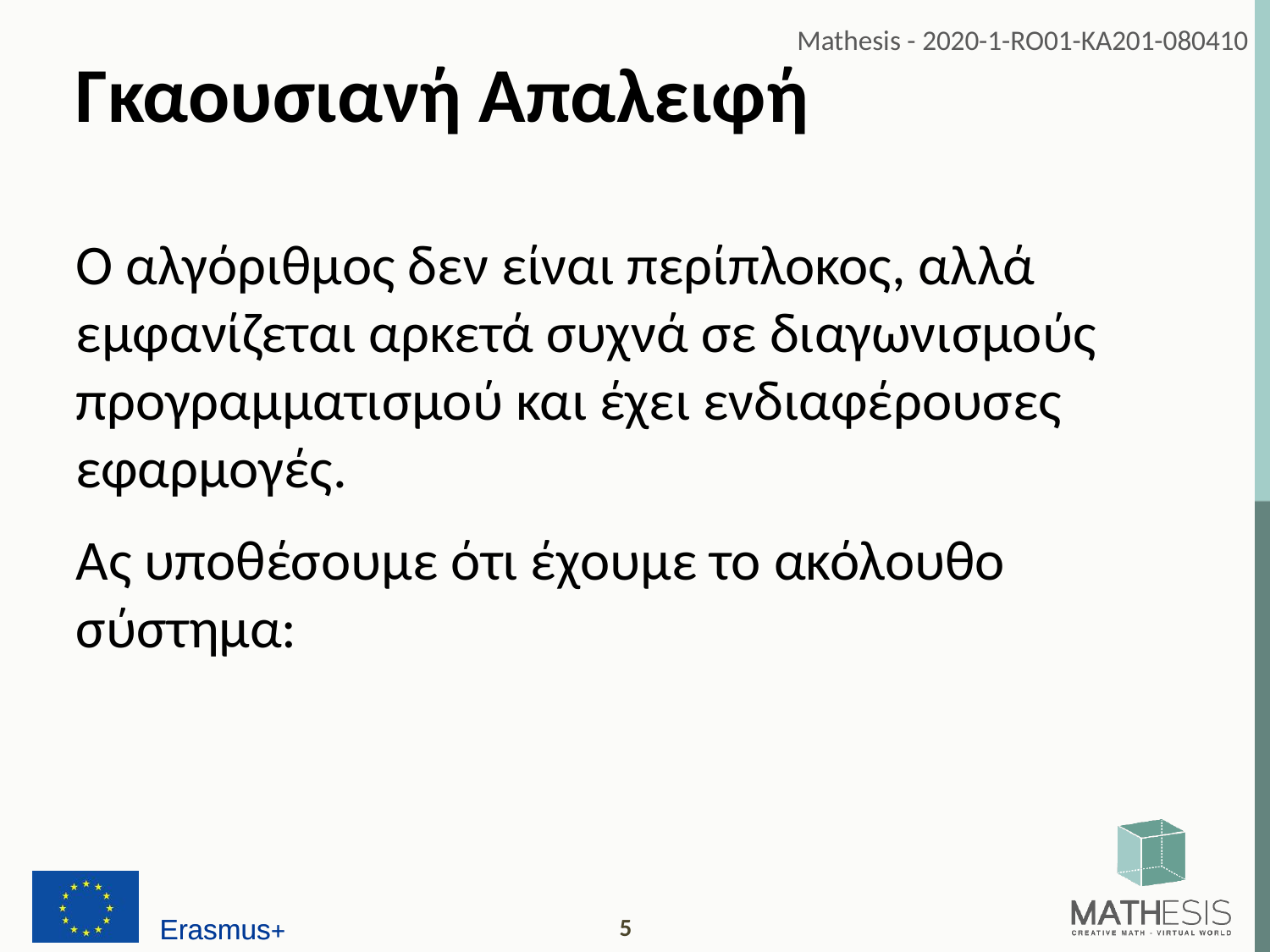

# Γκαουσιανή Απαλειφή

Ο αλγόριθμος δεν είναι περίπλοκος, αλλά εμφανίζεται αρκετά συχνά σε διαγωνισμούς προγραμματισμού και έχει ενδιαφέρουσες εφαρμογές.
Ας υποθέσουμε ότι έχουμε το ακόλουθο σύστημα: